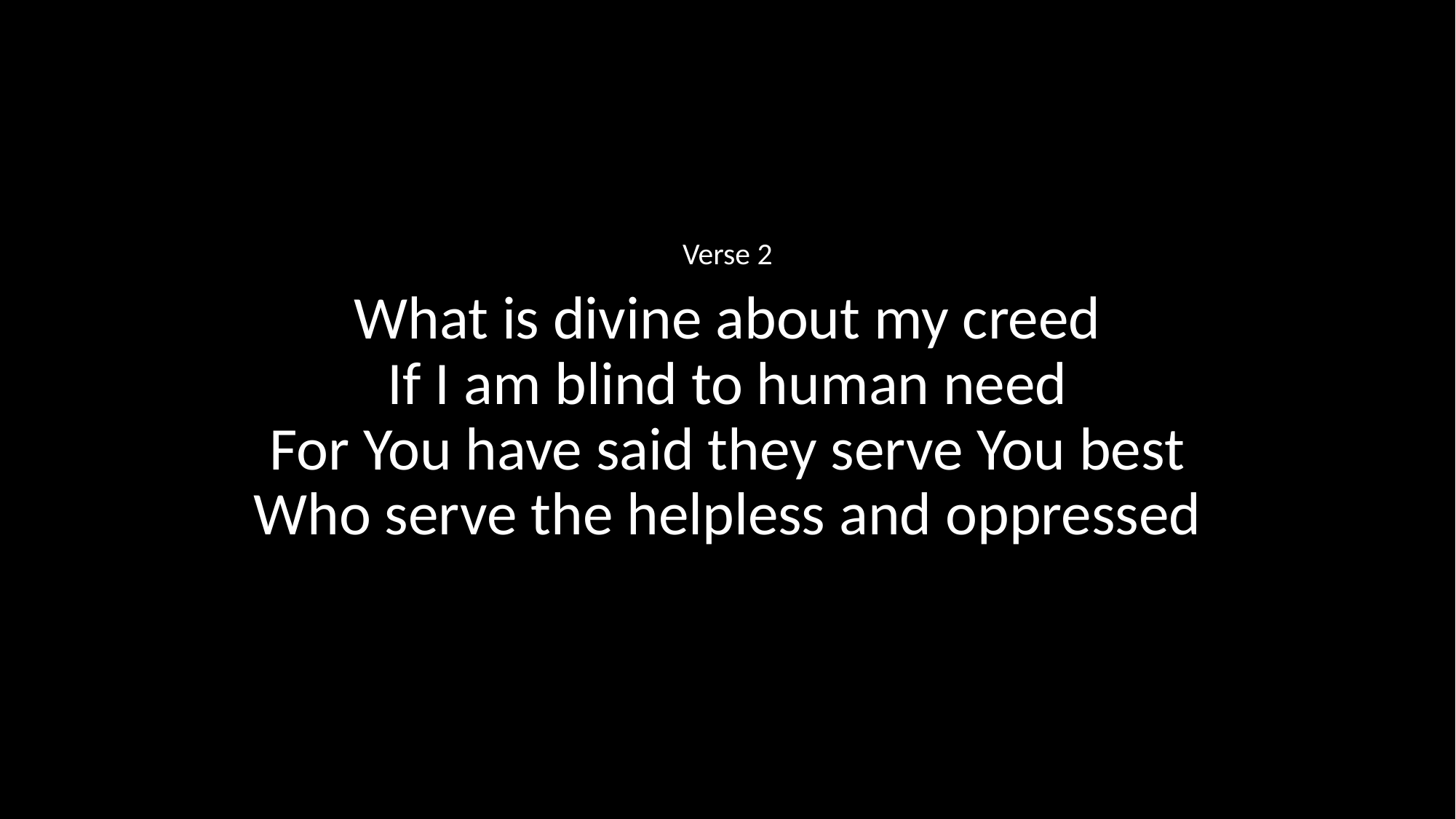

Verse 2
What is divine about my creed
If I am blind to human need
For You have said they serve You best
Who serve the helpless and oppressed